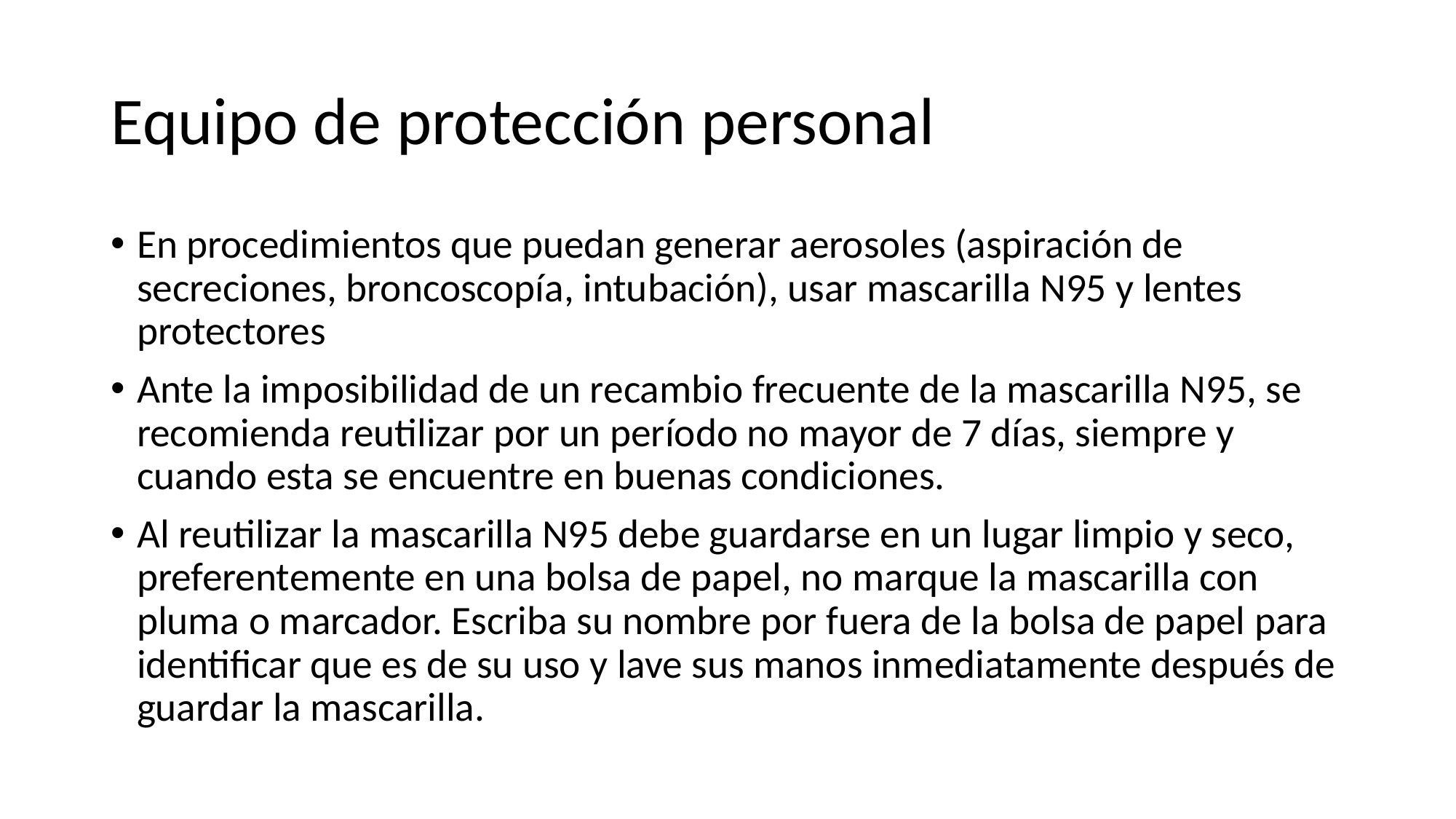

# Equipo de protección personal
En procedimientos que puedan generar aerosoles (aspiración de secreciones, broncoscopía, intubación), usar mascarilla N95 y lentes protectores
Ante la imposibilidad de un recambio frecuente de la mascarilla N95, se recomienda reutilizar por un período no mayor de 7 días, siempre y cuando esta se encuentre en buenas condiciones.
Al reutilizar la mascarilla N95 debe guardarse en un lugar limpio y seco, preferentemente en una bolsa de papel, no marque la mascarilla con pluma o marcador. Escriba su nombre por fuera de la bolsa de papel para identificar que es de su uso y lave sus manos inmediatamente después de guardar la mascarilla.